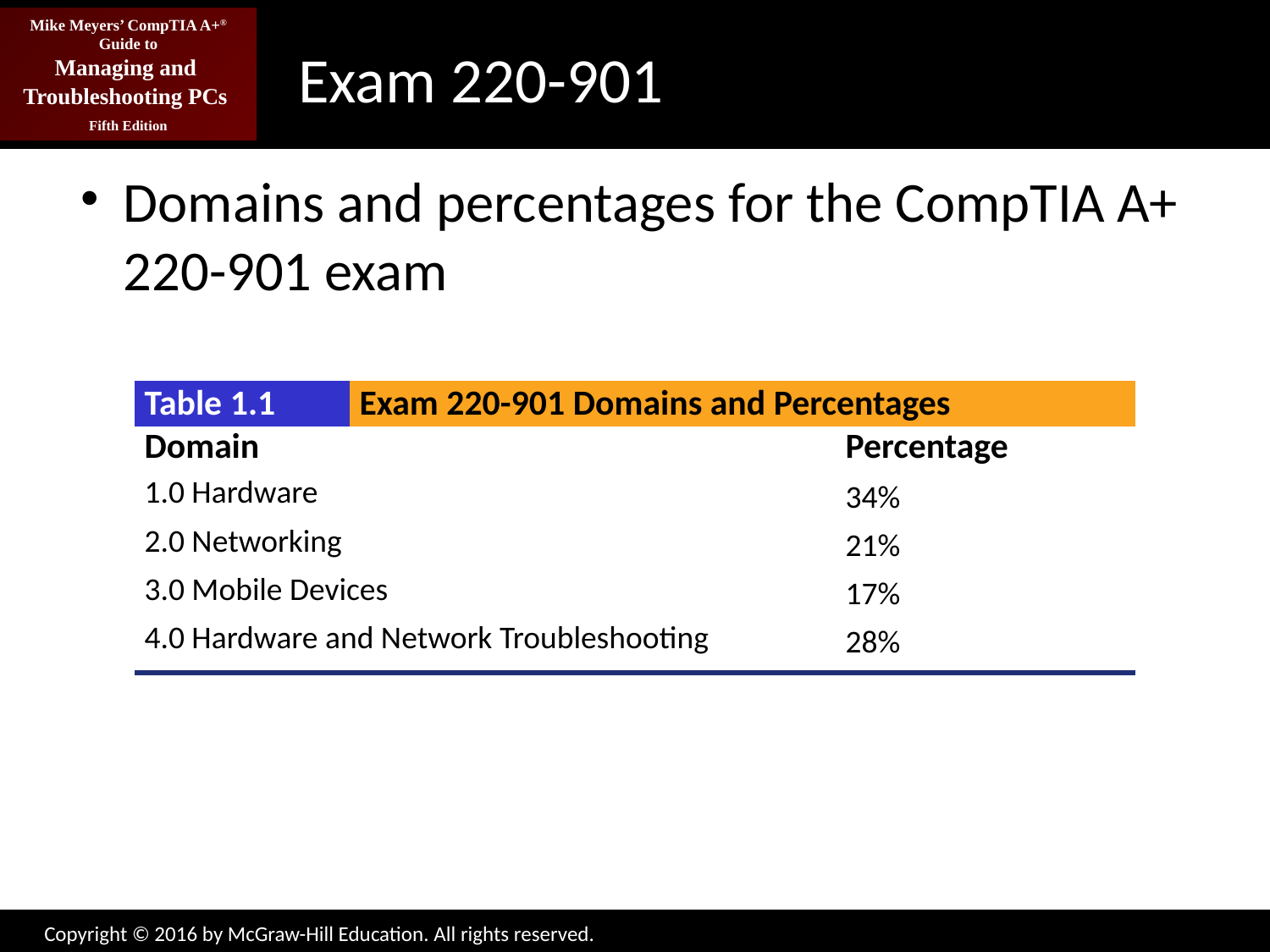

# Exam 220-901
Domains and percentages for the CompTIA A+ 220-901 exam
| Table 1.1 | Exam 220-901 Domains and Percentages |  |
| --- | --- | --- |
| Domain |  | Percentage |
| 1.0 Hardware |  | 34% |
| 2.0 Networking |  | 21% |
| 3.0 Mobile Devices |  | 17% |
| 4.0 Hardware and Network Troubleshooting |  | 28% |